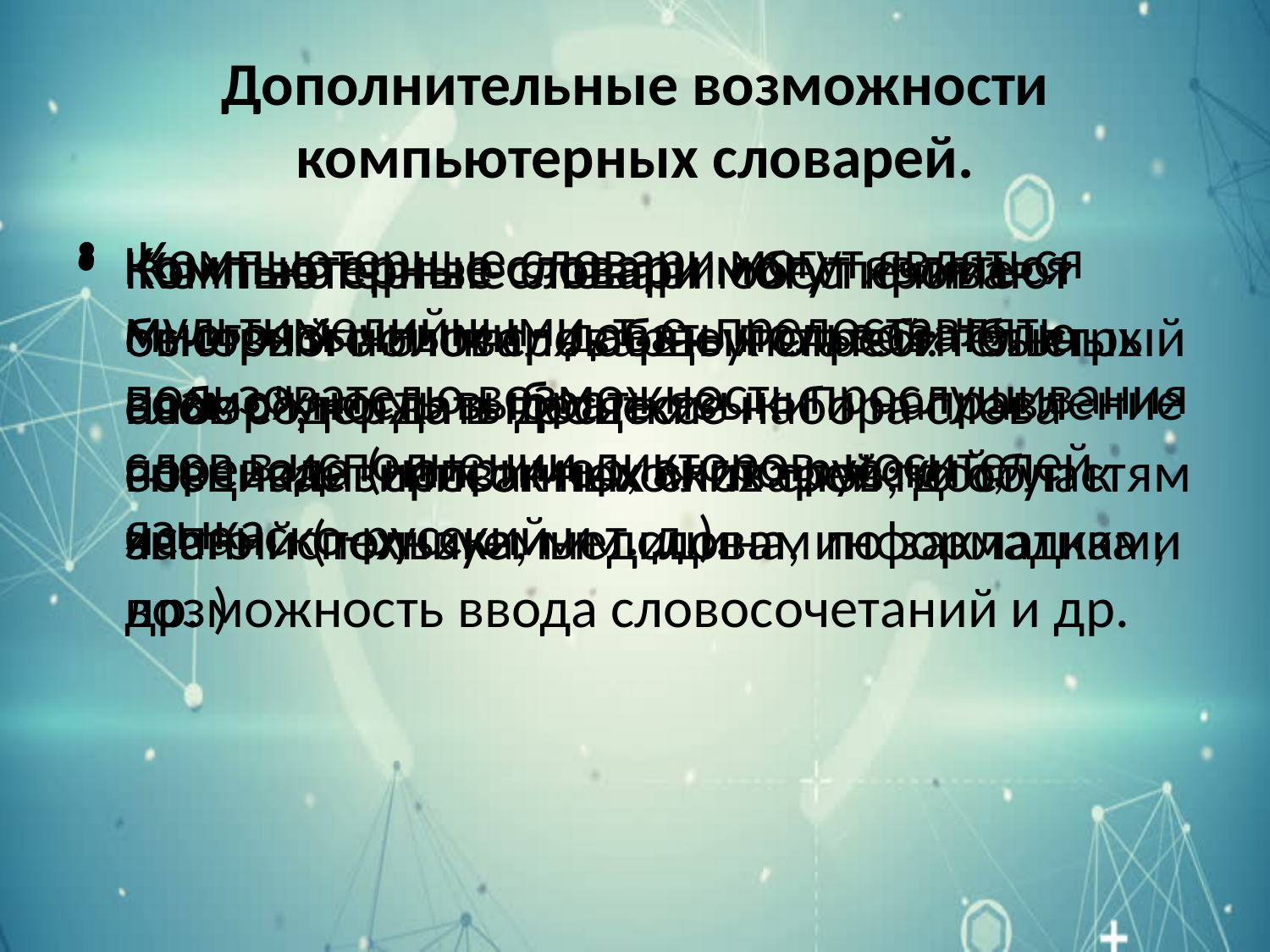

# Дополнительные возможности компьютерных словарей.
 Компьютерные словари могут являться мультимедийными, т. е. предоставлять пользователю возможность прослушивания слов в исполнении дикторов, носителей языка.
Компьютерные словари могут являться многоязычными - давать пользователю возможность выбрать языки и направление перевода (например, англо-русский, испанско-русский и т. д.).
Компьютерные словари могут кроме основного словаря общеупотребительных слов содержать десятки специализированных словарей по областям знаний (техника, медицина, информатика и др. )
 Компьютерные словари обеспечивают быстрый поиск словарных статей: "быстрый набор", когда в процессе набора слова возникает список похожих слов; доступ к часто используемым словам по закладкам; возможность ввода словосочетаний и др.